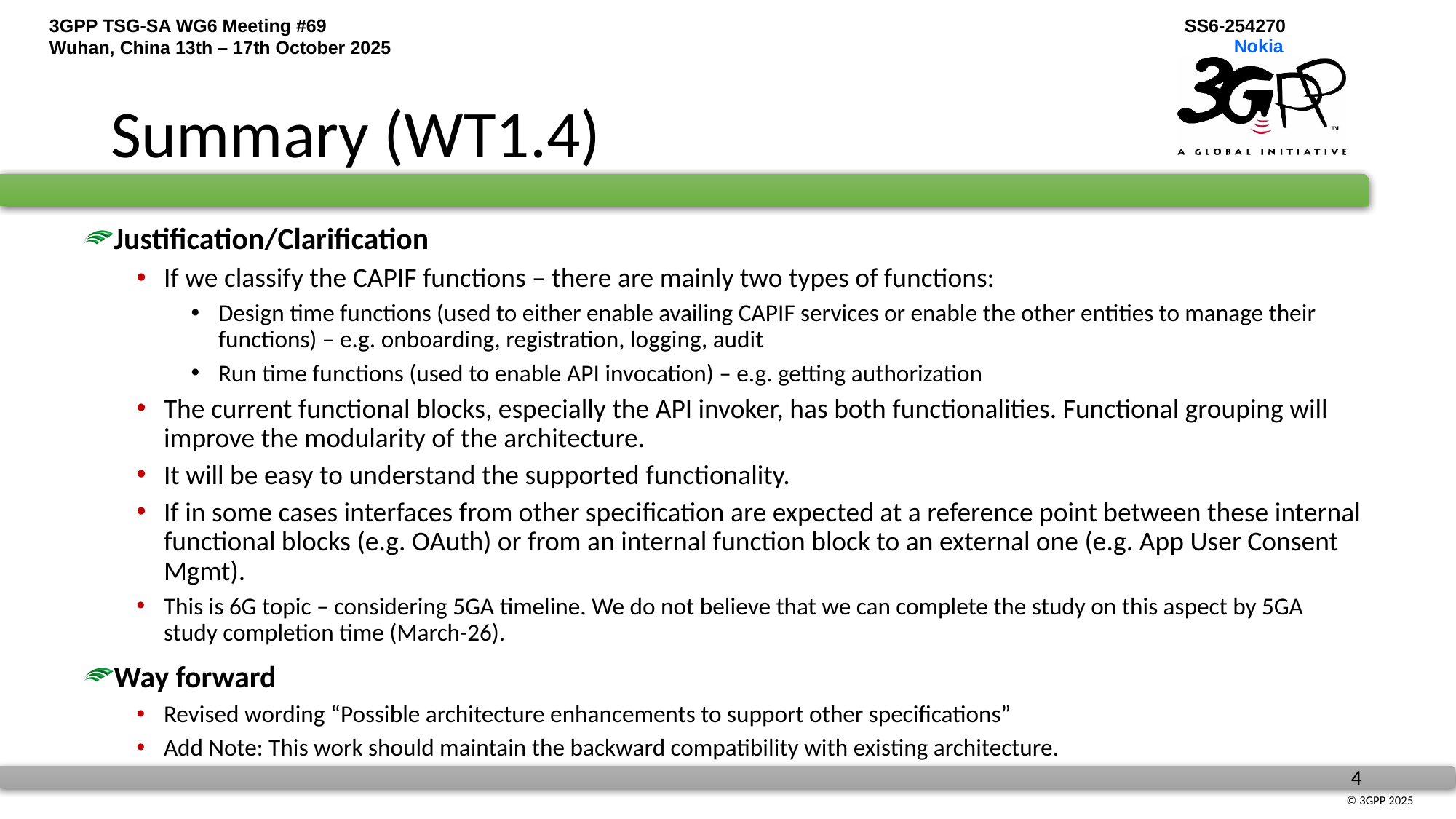

# Summary (WT1.4)
Justification/Clarification
If we classify the CAPIF functions – there are mainly two types of functions:
Design time functions (used to either enable availing CAPIF services or enable the other entities to manage their functions) – e.g. onboarding, registration, logging, audit
Run time functions (used to enable API invocation) – e.g. getting authorization
The current functional blocks, especially the API invoker, has both functionalities. Functional grouping will improve the modularity of the architecture.
It will be easy to understand the supported functionality.
If in some cases interfaces from other specification are expected at a reference point between these internal functional blocks (e.g. OAuth) or from an internal function block to an external one (e.g. App User Consent Mgmt).
This is 6G topic – considering 5GA timeline. We do not believe that we can complete the study on this aspect by 5GA study completion time (March-26).
Way forward
Revised wording “Possible architecture enhancements to support other specifications”
Add Note: This work should maintain the backward compatibility with existing architecture.